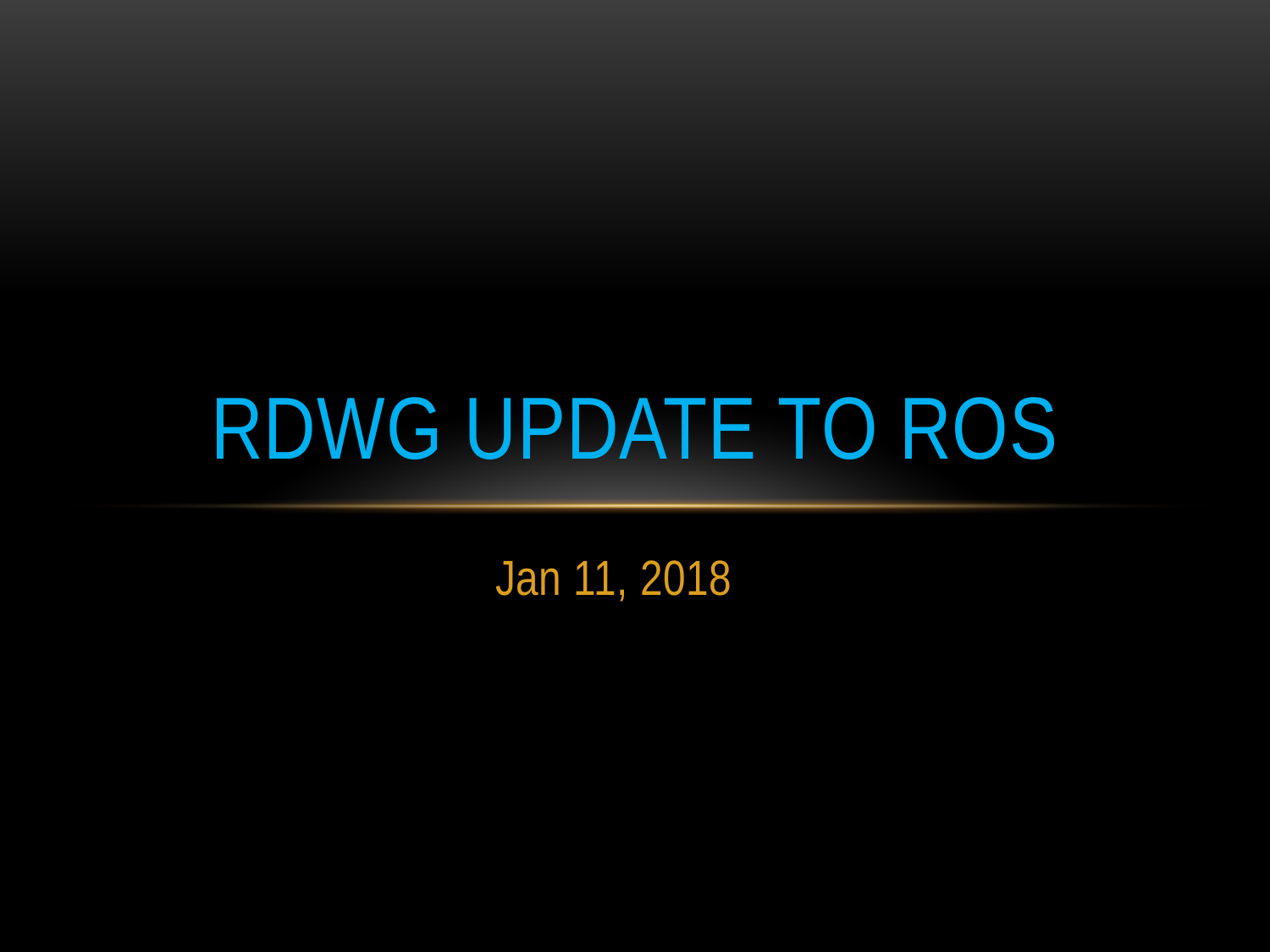

# RDWG Update to ROS
Jan 11, 2018